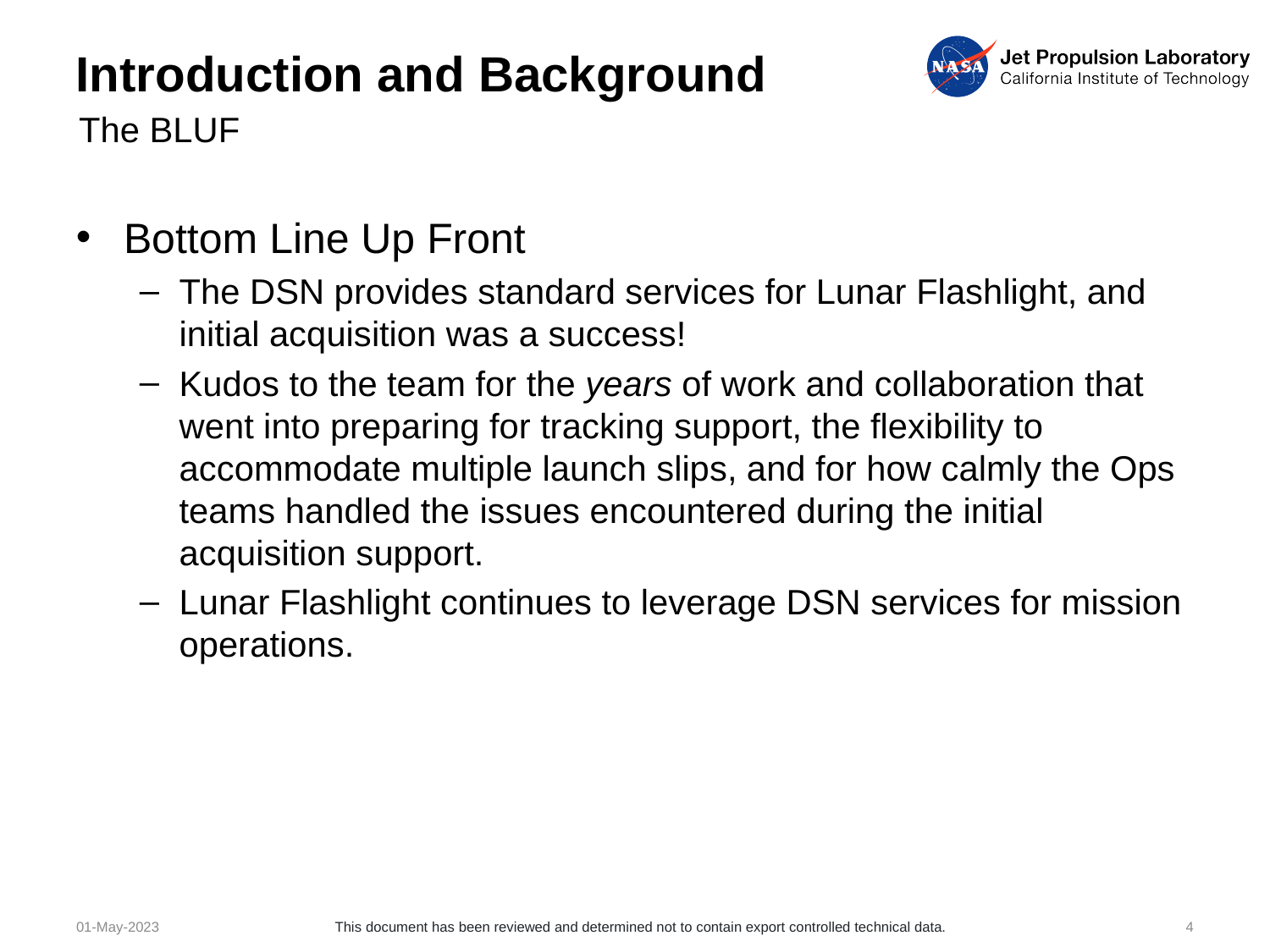

# Introduction and Background
The BLUF
Bottom Line Up Front
The DSN provides standard services for Lunar Flashlight, and initial acquisition was a success!
Kudos to the team for the years of work and collaboration that went into preparing for tracking support, the flexibility to accommodate multiple launch slips, and for how calmly the Ops teams handled the issues encountered during the initial acquisition support.
Lunar Flashlight continues to leverage DSN services for mission operations.
01-May-2023
This document has been reviewed and determined not to contain export controlled technical data.
4